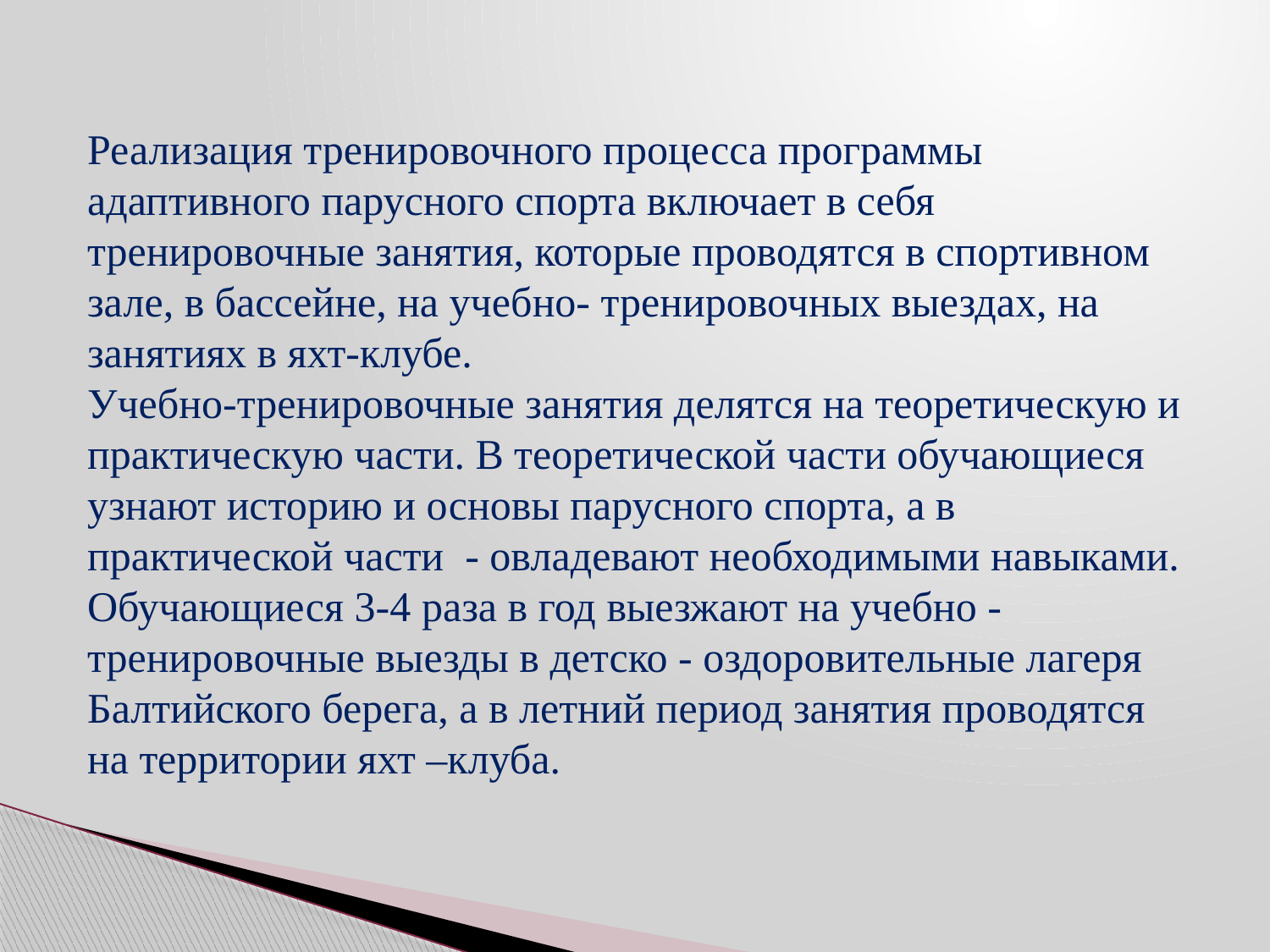

#
Реализация тренировочного процесса программы адаптивного парусного спорта включает в себя тренировочные занятия, которые проводятся в спортивном зале, в бассейне, на учебно- тренировочных выездах, на занятиях в яхт-клубе.
Учебно-тренировочные занятия делятся на теоретическую и практическую части. В теоретической части обучающиеся узнают историю и основы парусного спорта, а в практической части  - овладевают необходимыми навыками.
Обучающиеся 3-4 раза в год выезжают на учебно - тренировочные выезды в детско - оздоровительные лагеря Балтийского берега, а в летний период занятия проводятся на территории яхт –клуба.